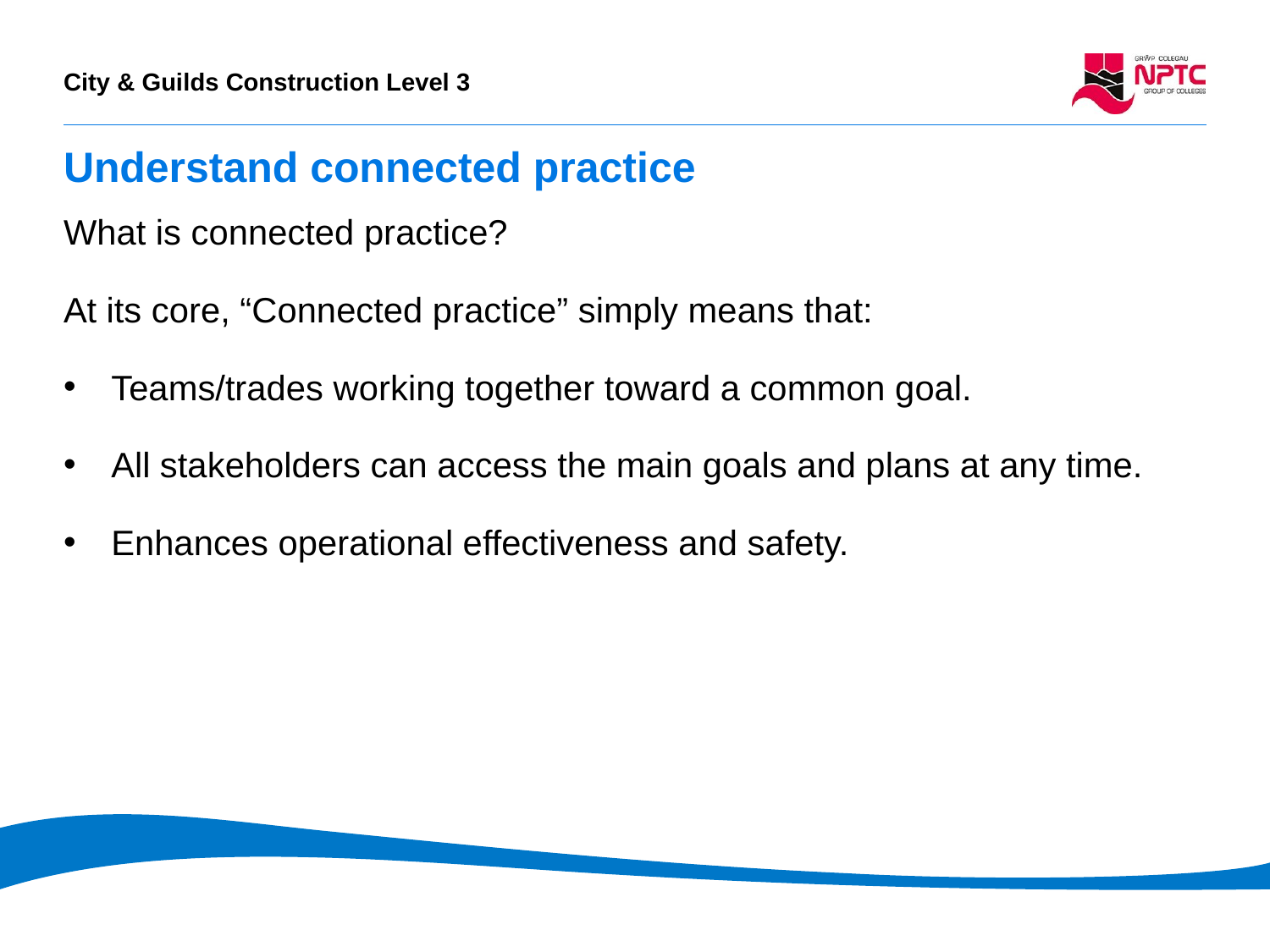

# Understand connected practice
What is connected practice?
At its core, “Connected practice” simply means that:
Teams/trades working together toward a common goal.
All stakeholders can access the main goals and plans at any time.
Enhances operational effectiveness and safety.